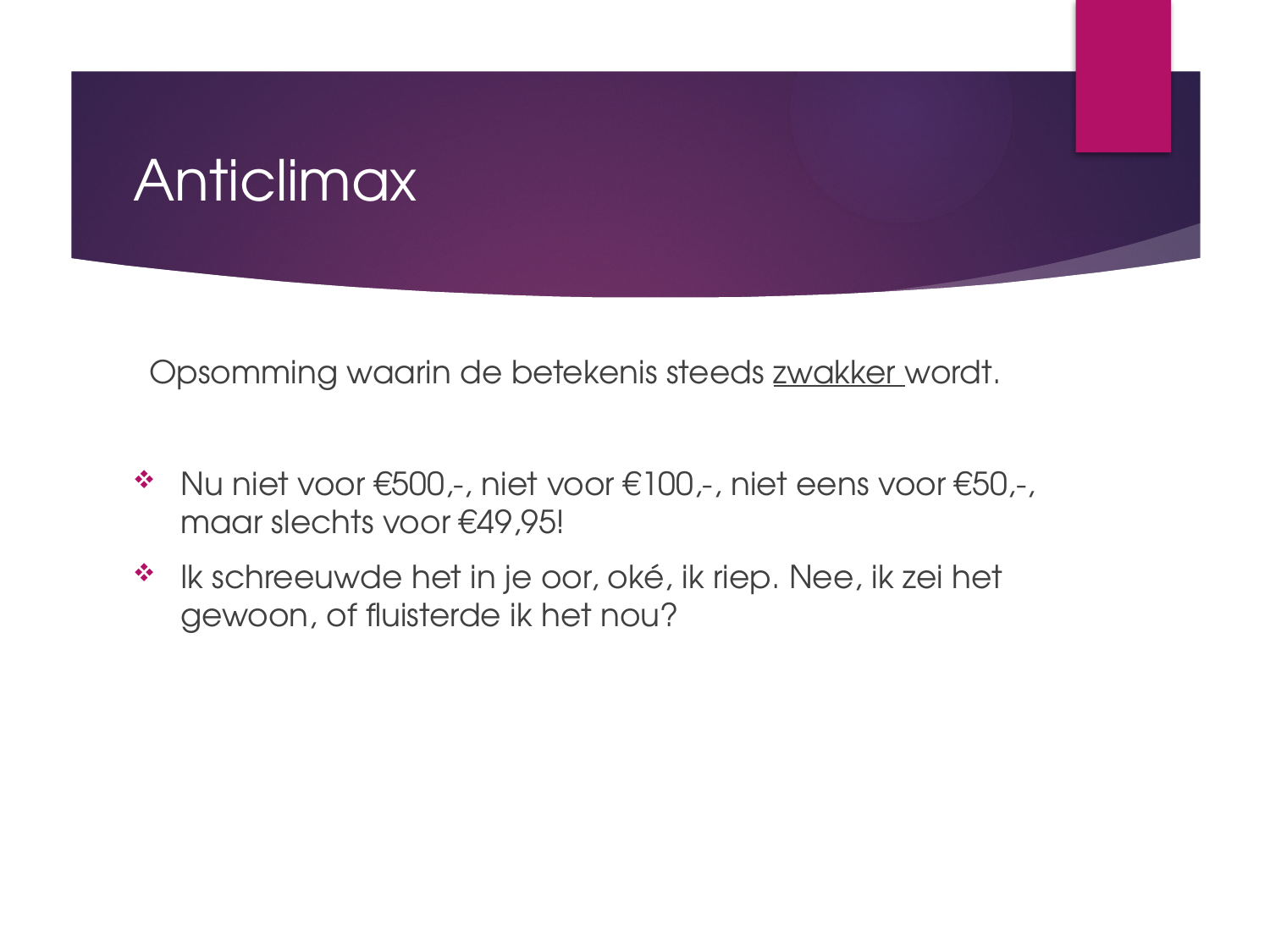

# Anticlimax
Opsomming waarin de betekenis steeds zwakker wordt.

Nu niet voor €500,-, niet voor €100,-, niet eens voor €50,-, maar slechts voor €49,95!
Ik schreeuwde het in je oor, oké, ik riep. Nee, ik zei het gewoon, of fluisterde ik het nou?